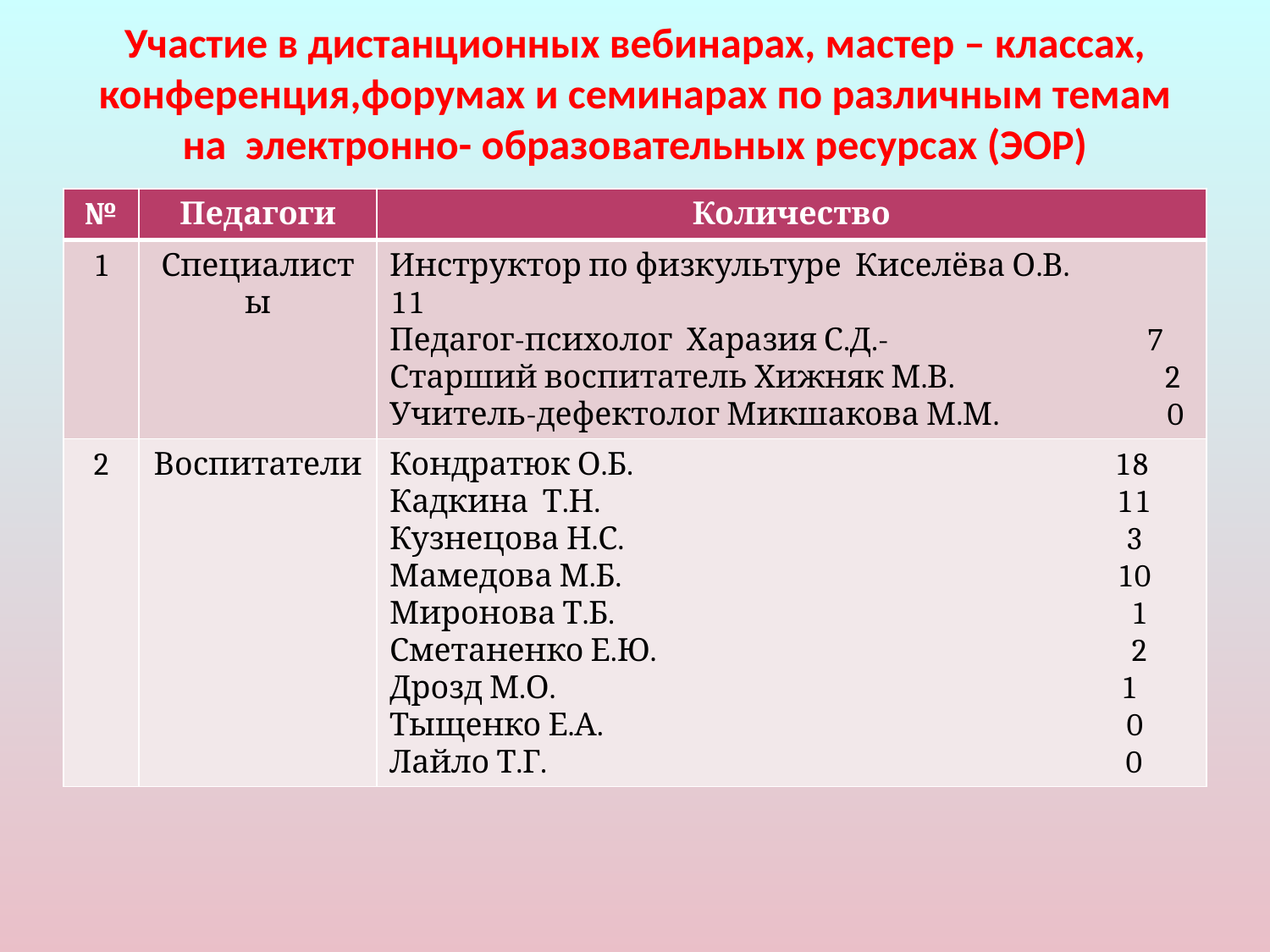

# Участие в дистанционных вебинарах, мастер – классах, конференция,форумах и семинарах по различным темам на  электронно- образовательных ресурсах (ЭОР)
| № | Педагоги | Количество |
| --- | --- | --- |
| 1 | Специалисты | Инструктор по физкультуре Киселёва О.В. 11 Педагог-психолог Харазия С.Д.- 7 Старший воспитатель Хижняк М.В. 2 Учитель-дефектолог Микшакова М.М. 0 |
| 2 | Воспитатели | Кондратюк О.Б. 18 Кадкина Т.Н. 11 Кузнецова Н.С. 3 Мамедова М.Б. 10 Миронова Т.Б. 1 Сметаненко Е.Ю. 2 Дрозд М.О. 1 Тыщенко Е.А. 0 Лайло Т.Г. 0 |